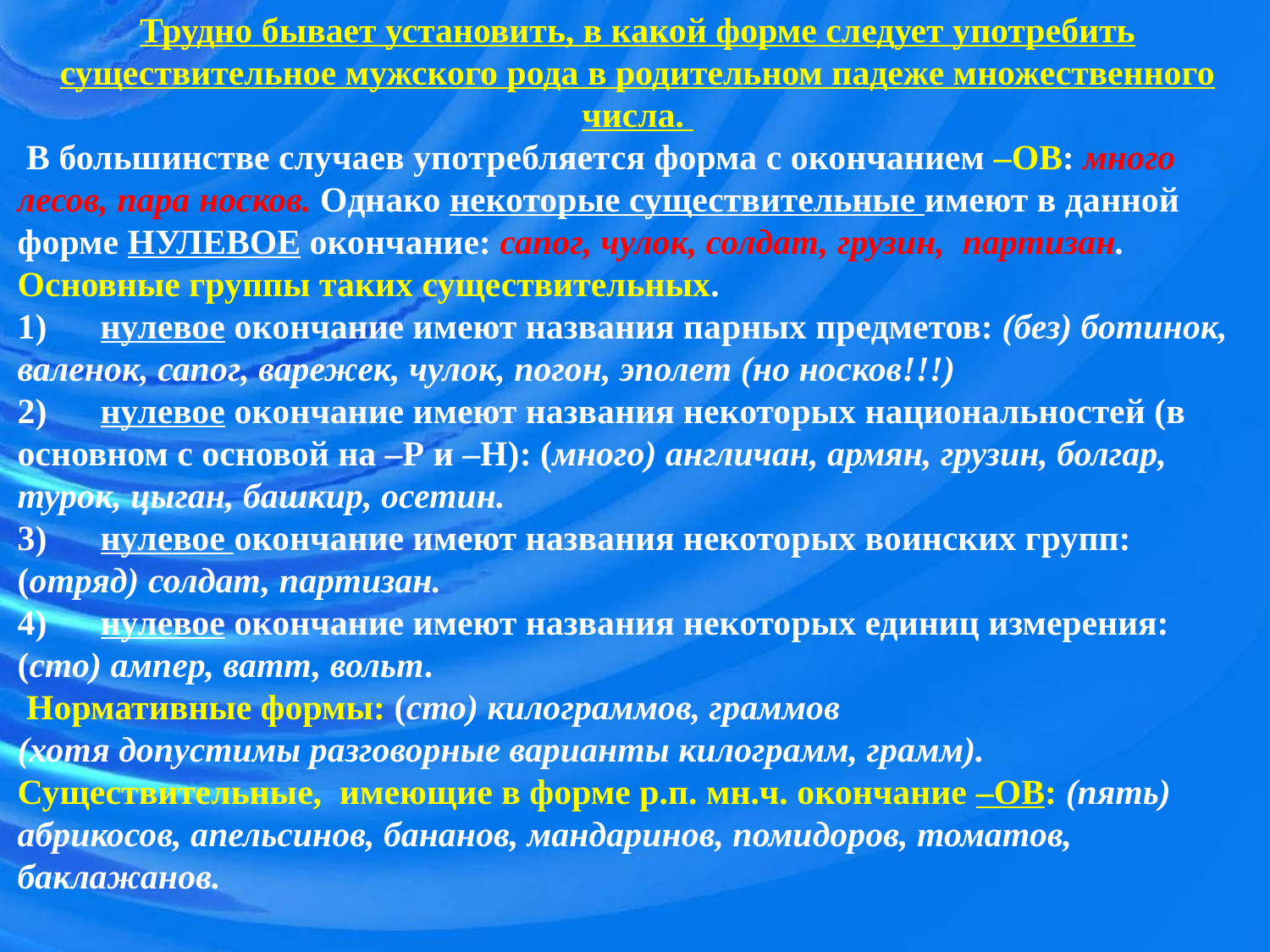

Трудно бывает установить, в какой форме следует употребить существительное мужского рода в родительном падеже множественного числа.
 В большинстве случаев употребляется форма с окончанием –ОВ: много лесов, пара носков. Однако некоторые существительные имеют в данной форме НУЛЕВОЕ окончание: сапог, чулок, солдат, грузин,  партизан.
Основные группы таких существительных.
1)      нулевое окончание имеют названия парных предметов: (без) ботинок, валенок, сапог, варежек, чулок, погон, эполет (но носков!!!)
2)      нулевое окончание имеют названия некоторых национальностей (в основном с основой на –Р и –Н): (много) англичан, армян, грузин, болгар, турок, цыган, башкир, осетин.
3)      нулевое окончание имеют названия некоторых воинских групп: (отряд) солдат, партизан.
4)      нулевое окончание имеют названия некоторых единиц измерения: (сто) ампер, ватт, вольт.
 Нормативные формы: (сто) килограммов, граммов
(хотя допустимы разговорные варианты килограмм, грамм).
Существительные,  имеющие в форме р.п. мн.ч. окончание –ОВ: (пять)  абрикосов, апельсинов, бананов, мандаринов, помидоров, томатов, баклажанов.